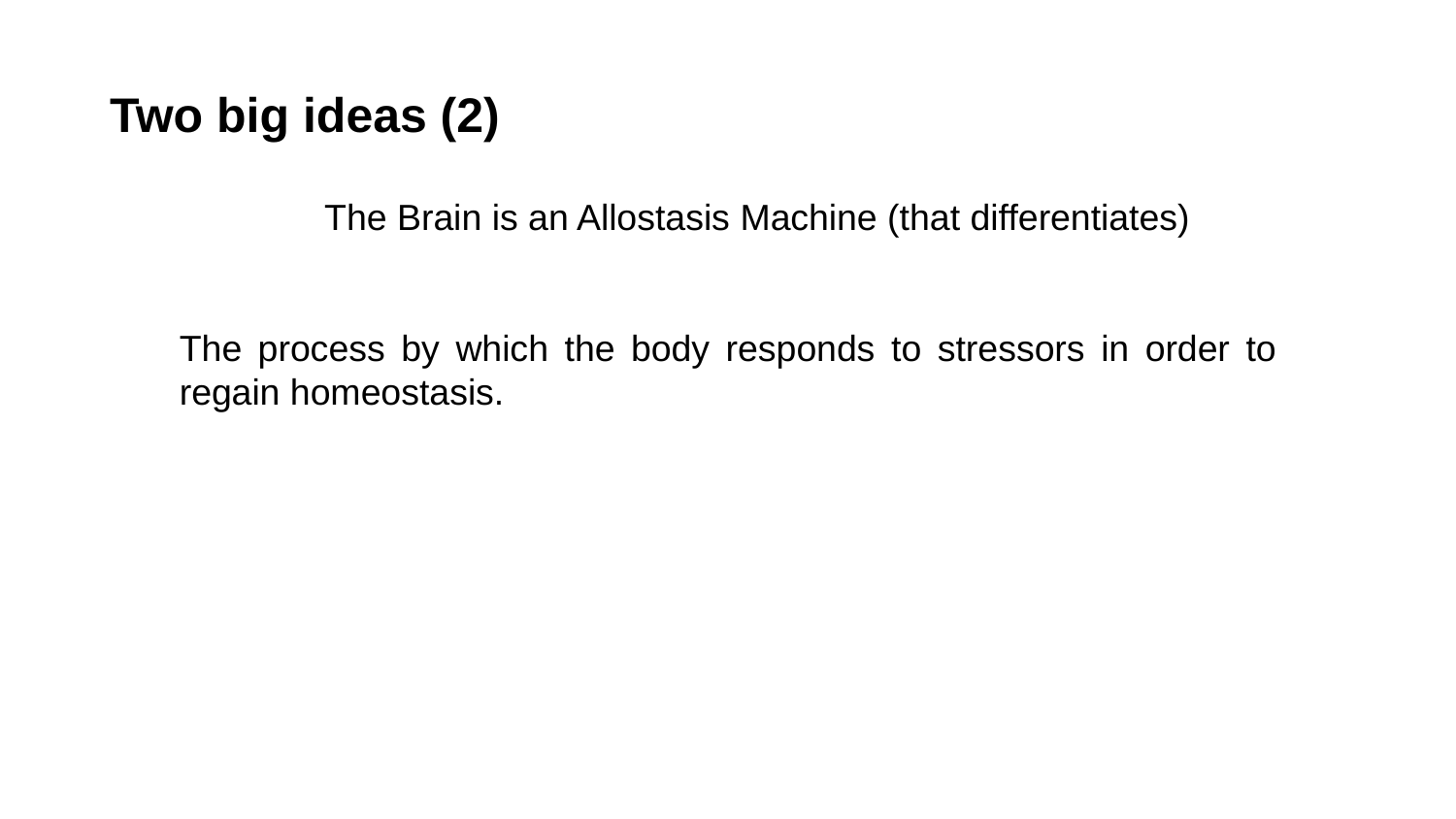

Two big ideas (2)
The Brain is an Allostasis Machine (that differentiates)
The process by which the body responds to stressors in order to regain homeostasis.